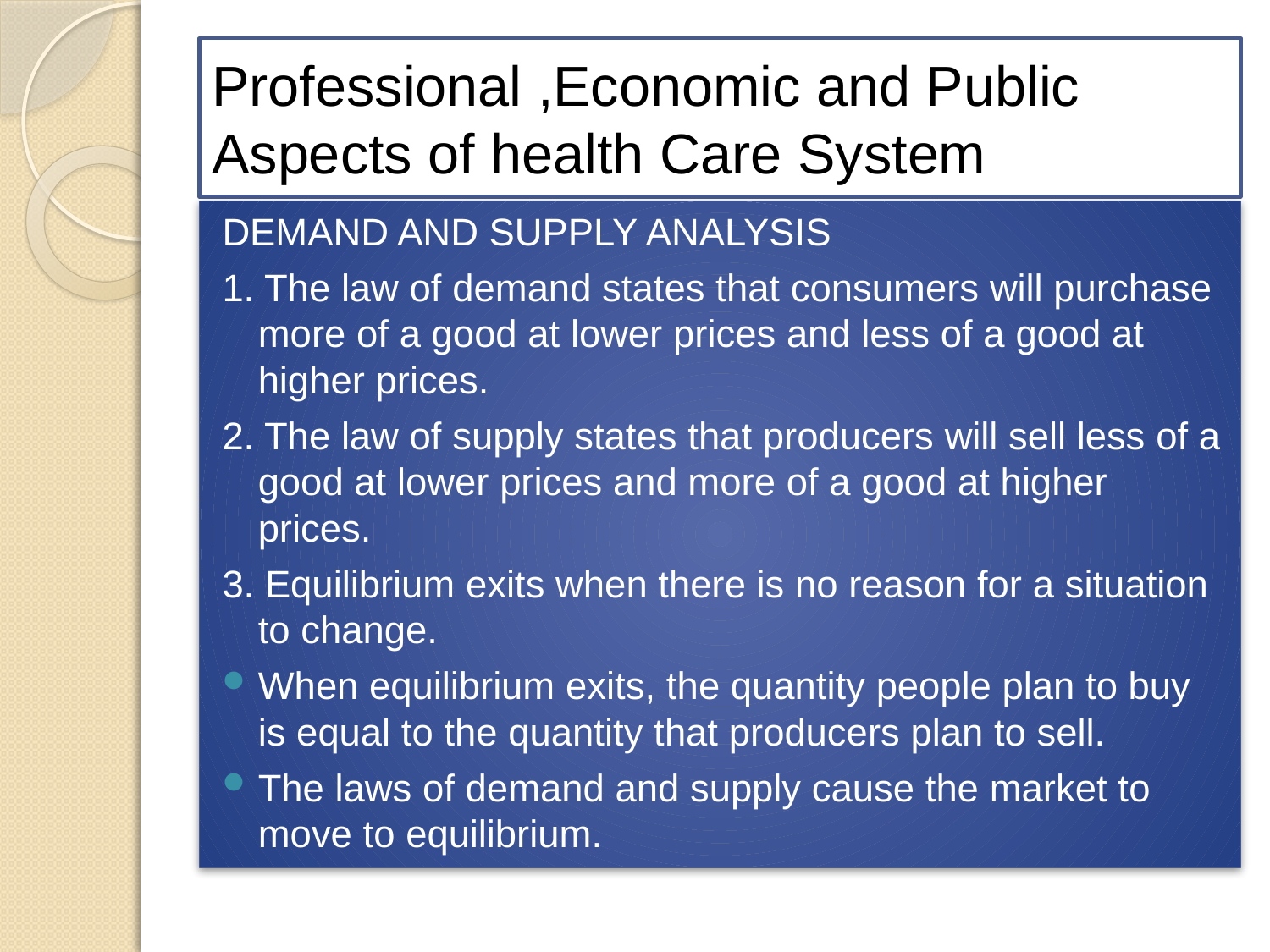

# Professional ,Economic and Public Aspects of health Care System
DEMAND AND SUPPLY ANALYSIS
1. The law of demand states that consumers will purchase more of a good at lower prices and less of a good at higher prices.
2. The law of supply states that producers will sell less of a good at lower prices and more of a good at higher prices.
3. Equilibrium exits when there is no reason for a situation to change.
When equilibrium exits, the quantity people plan to buy is equal to the quantity that producers plan to sell.
The laws of demand and supply cause the market to move to equilibrium.